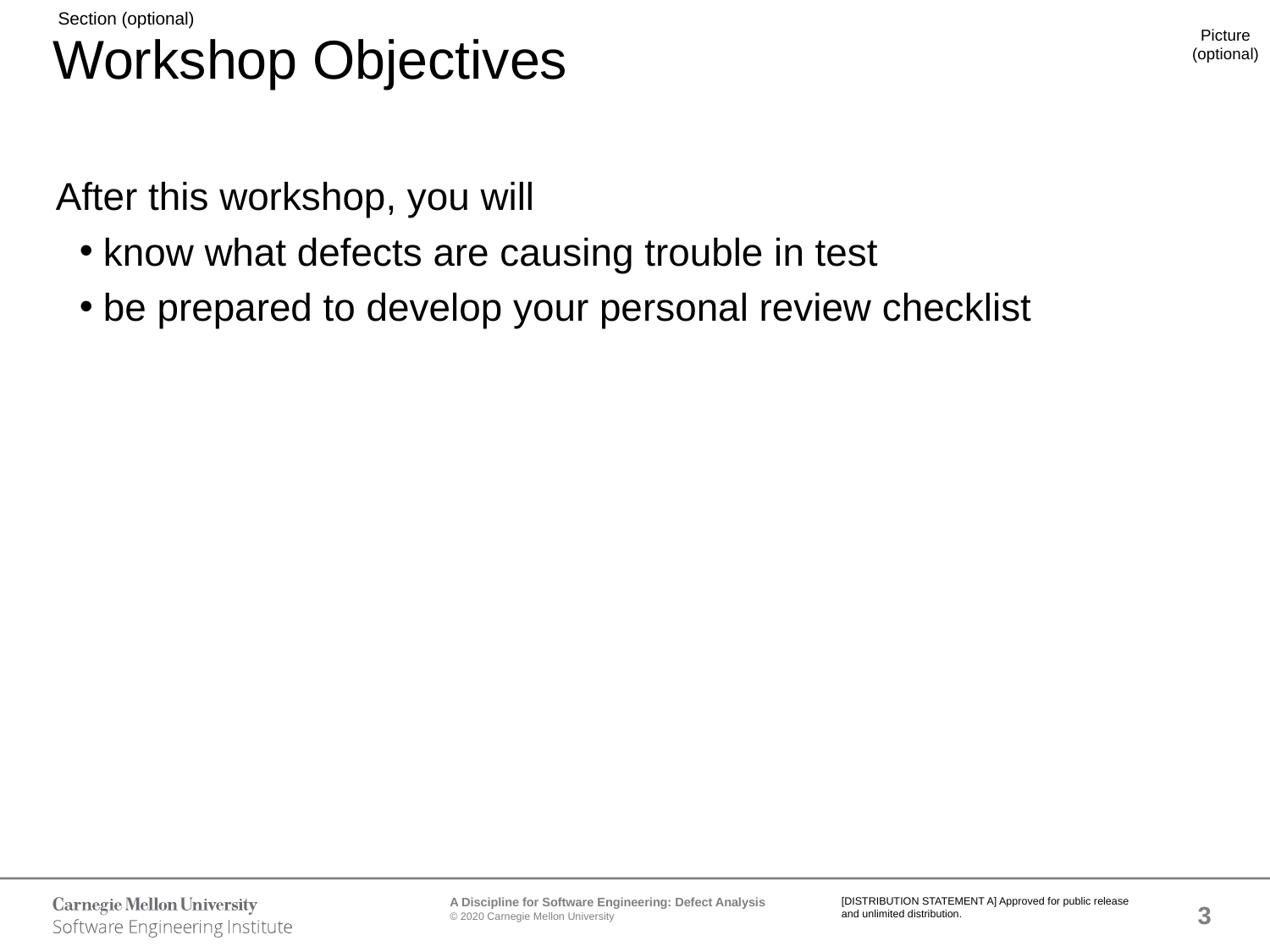

# Workshop Objectives
After this workshop, you will
know what defects are causing trouble in test
be prepared to develop your personal review checklist